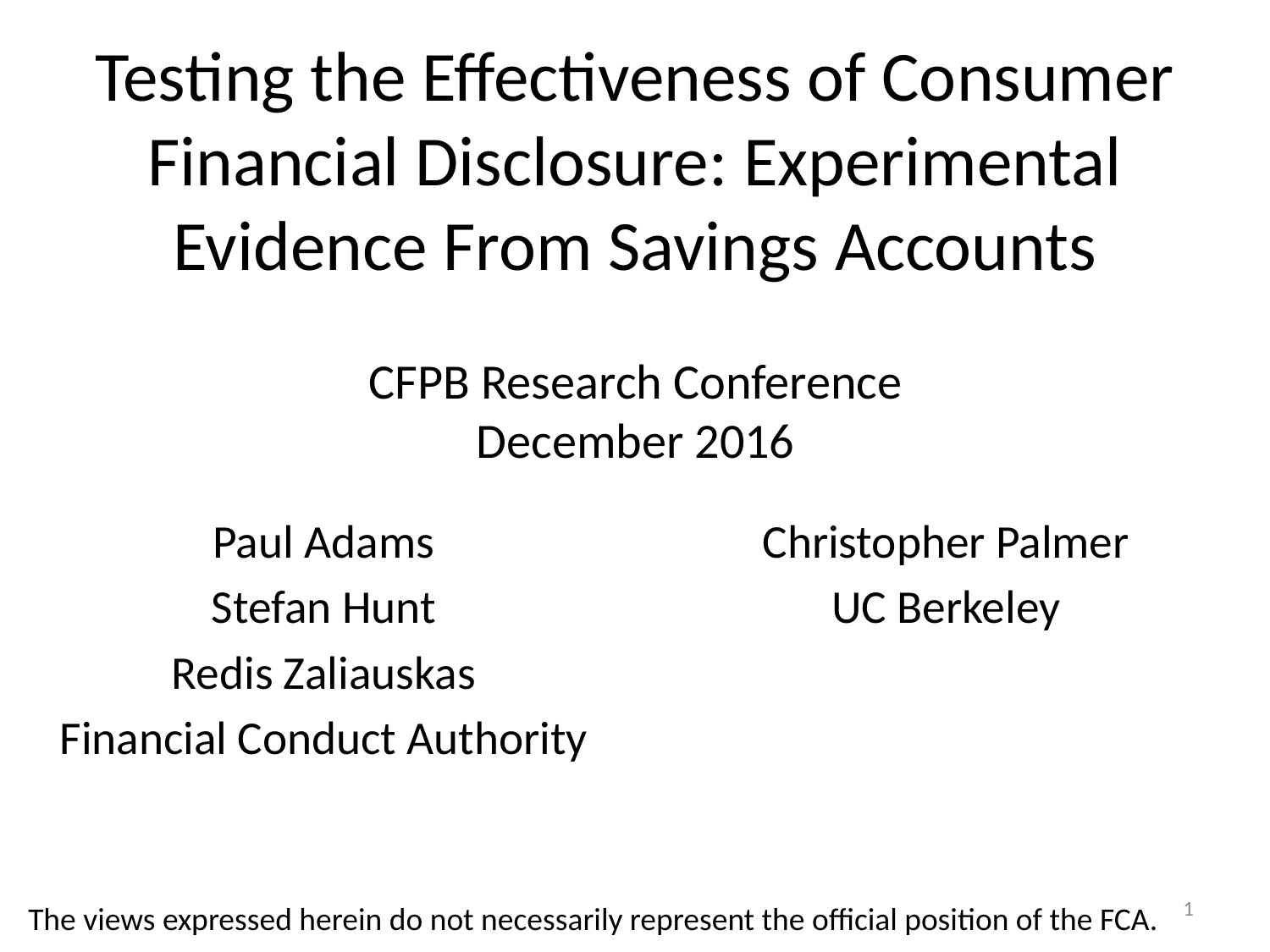

# Testing the Effectiveness of Consumer Financial Disclosure: Experimental Evidence From Savings Accounts
CFPB Research Conference
December 2016
Paul Adams
Stefan Hunt
Redis Zaliauskas
Financial Conduct Authority

Christopher Palmer
UC Berkeley

1
The views expressed herein do not necessarily represent the official position of the FCA.